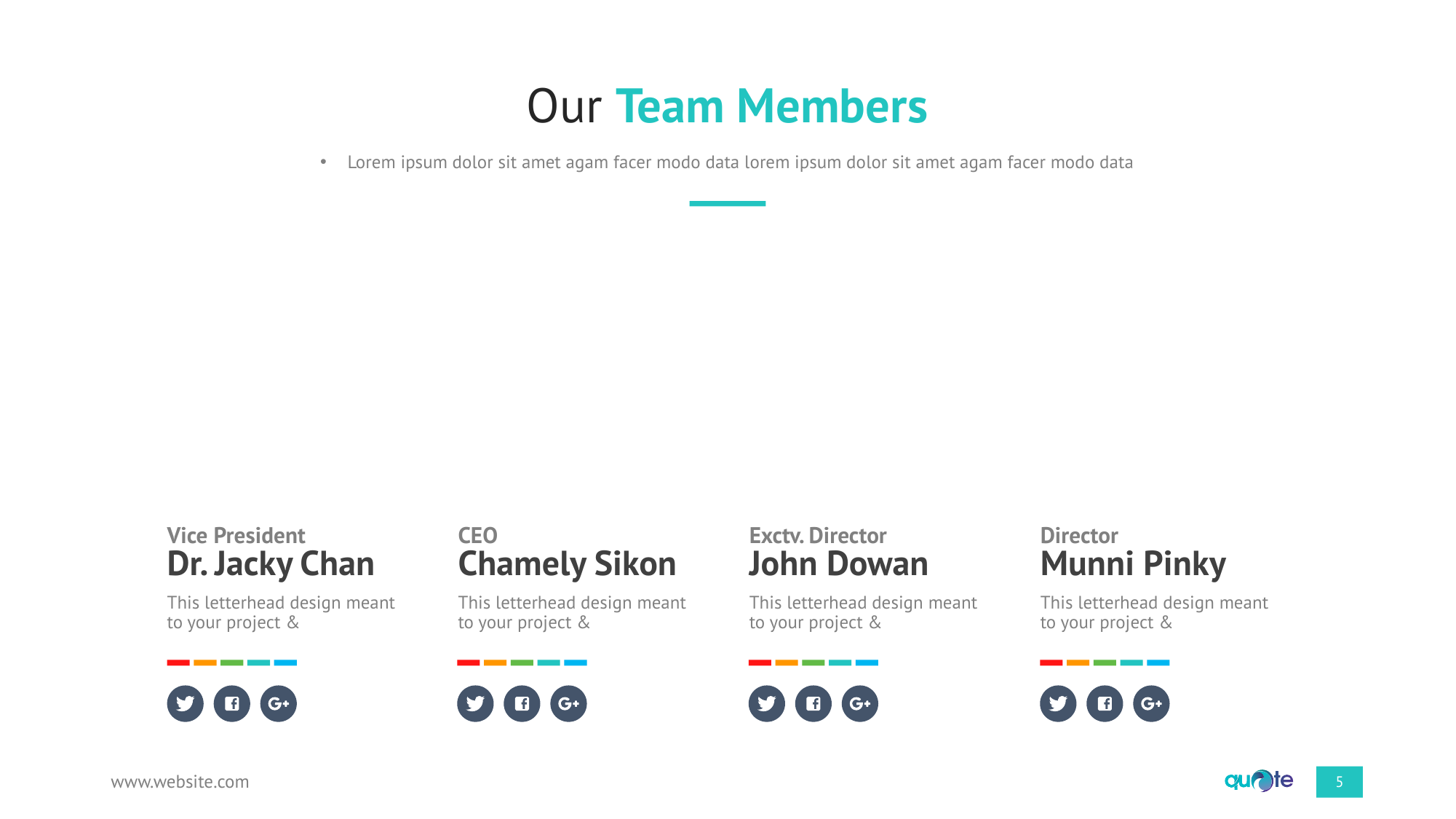

# Our Team Members
Lorem ipsum dolor sit amet agam facer modo data lorem ipsum dolor sit amet agam facer modo data

Vice President
Dr. Jacky Chan
This letterhead design meant to your project &

CEO
Chamely Sikon
This letterhead design meant to your project &

Exctv. Director
John Dowan
This letterhead design meant to your project &

Director
Munni Pinky
This letterhead design meant to your project &

www.website.com
5